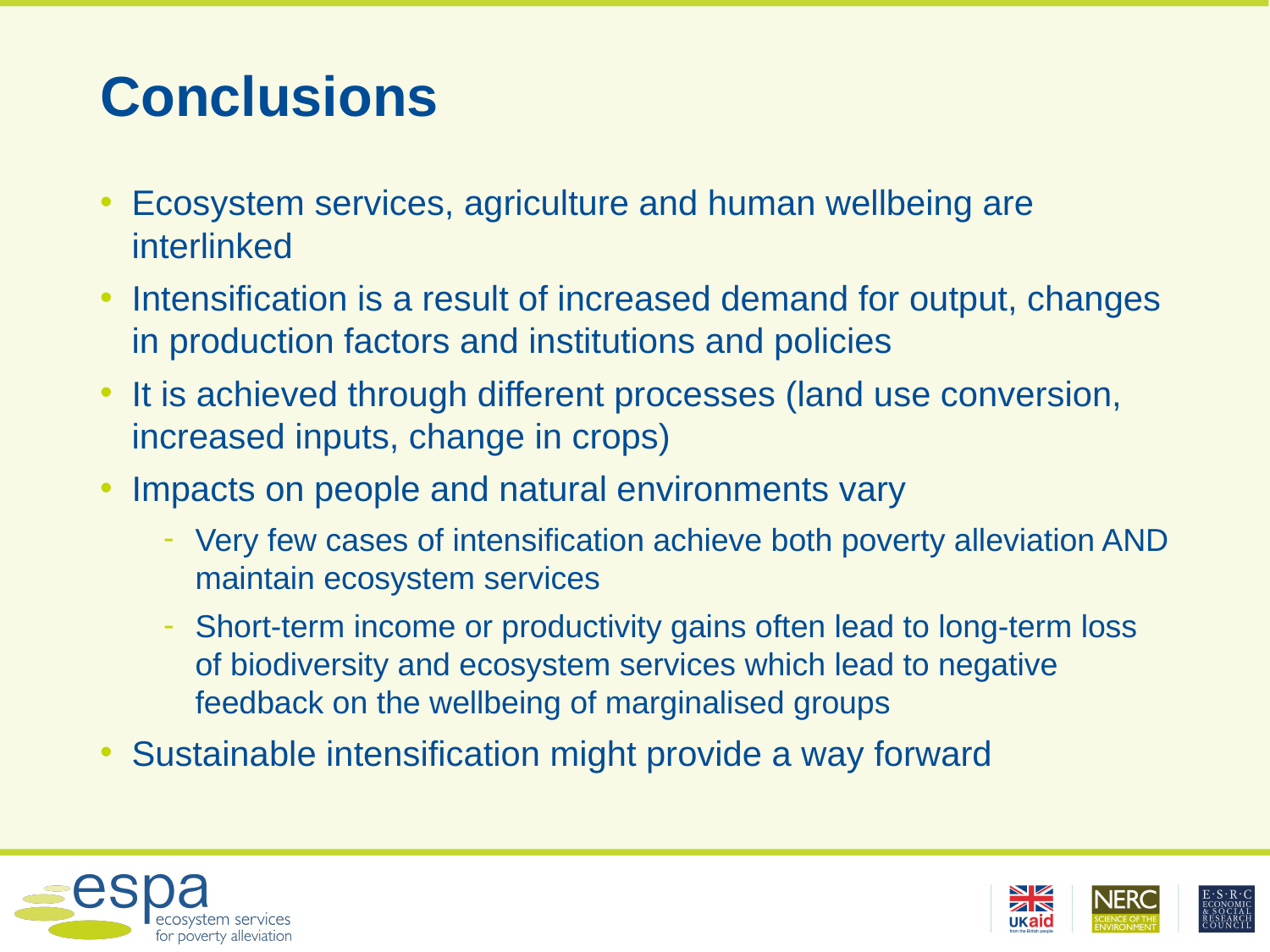

# Conclusions
Ecosystem services, agriculture and human wellbeing are interlinked
Intensification is a result of increased demand for output, changes in production factors and institutions and policies
It is achieved through different processes (land use conversion, increased inputs, change in crops)
Impacts on people and natural environments vary
Very few cases of intensification achieve both poverty alleviation AND maintain ecosystem services
Short-term income or productivity gains often lead to long-term loss of biodiversity and ecosystem services which lead to negative feedback on the wellbeing of marginalised groups
Sustainable intensification might provide a way forward